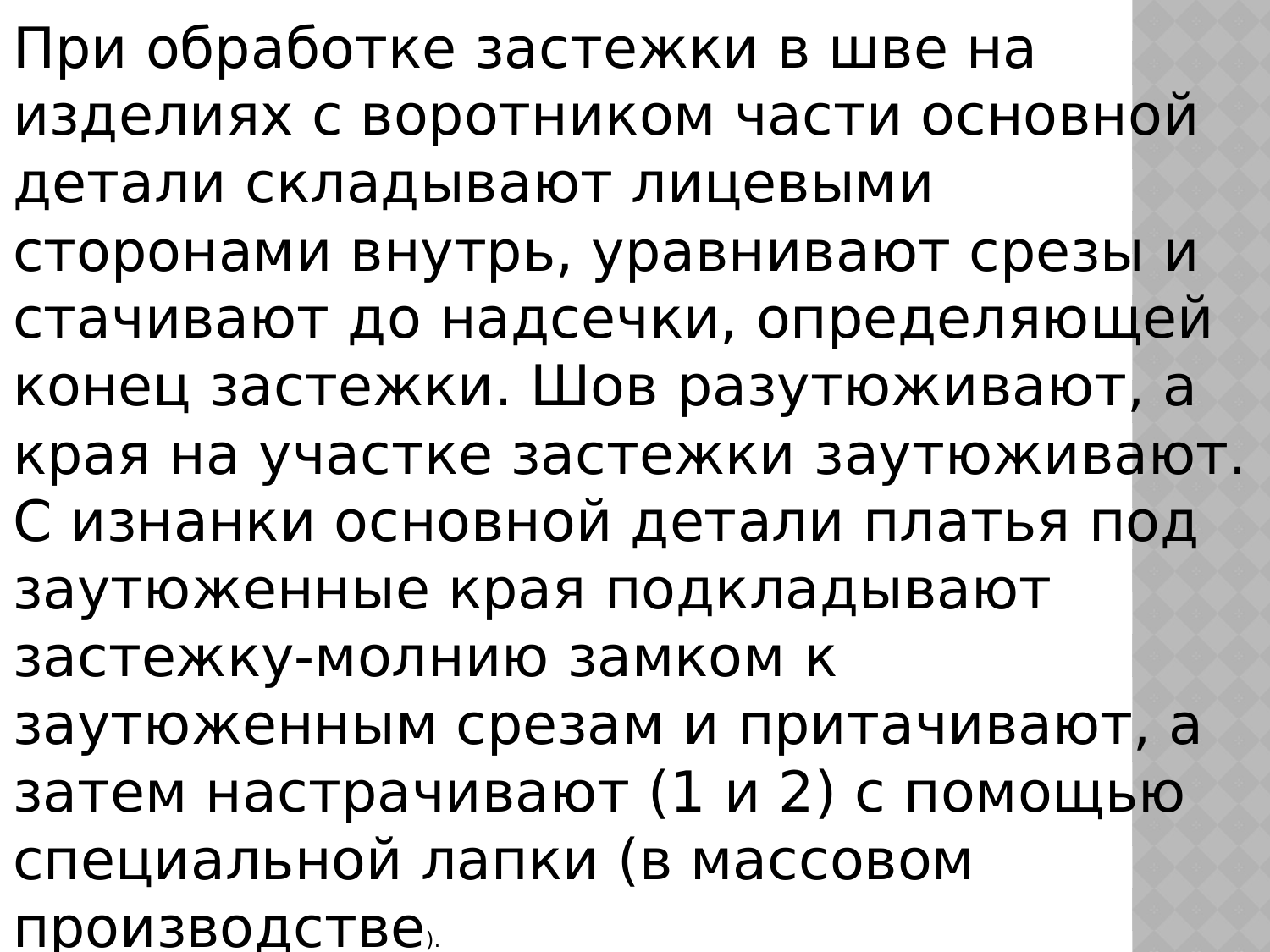

При обработке застежки в шве на изделиях с воротником части основной детали складывают лицевыми сторонами внутрь, уравнивают срезы и стачивают до надсечки, определяющей конец застежки. Шов разутюживают, а края на участке застежки заутюживают. С изнанки основной детали платья под заутюженные края подкладывают застежку-молнию замком к заутюженным срезам и притачивают, а затем настрачивают (1 и 2) с помощью специальной лапки (в массовом производстве).